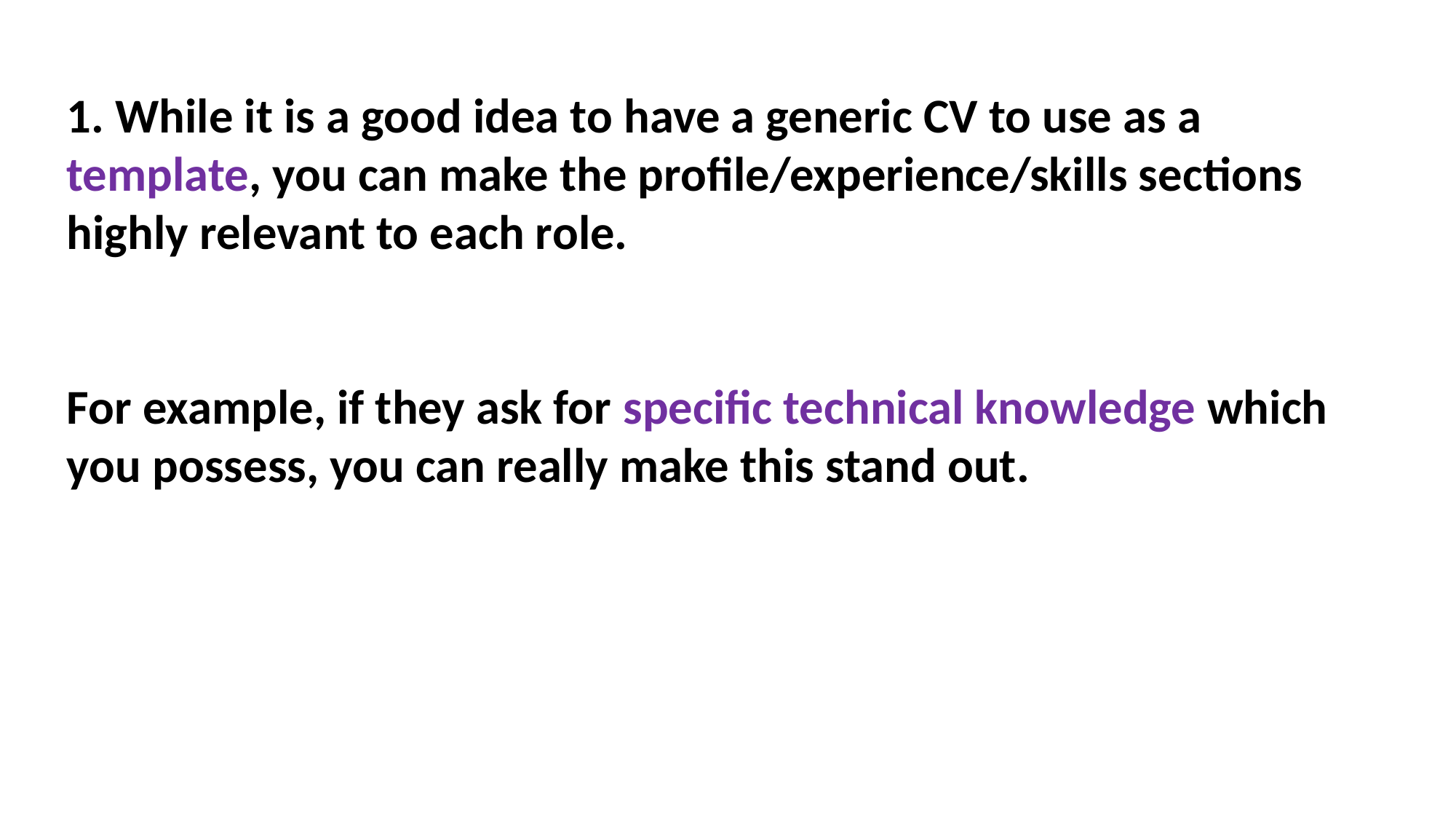

1. While it is a good idea to have a generic CV to use as a template, you can make the profile/experience/skills sections highly relevant to each role.

For example, if they ask for specific technical knowledge which you possess, you can really make this stand out.